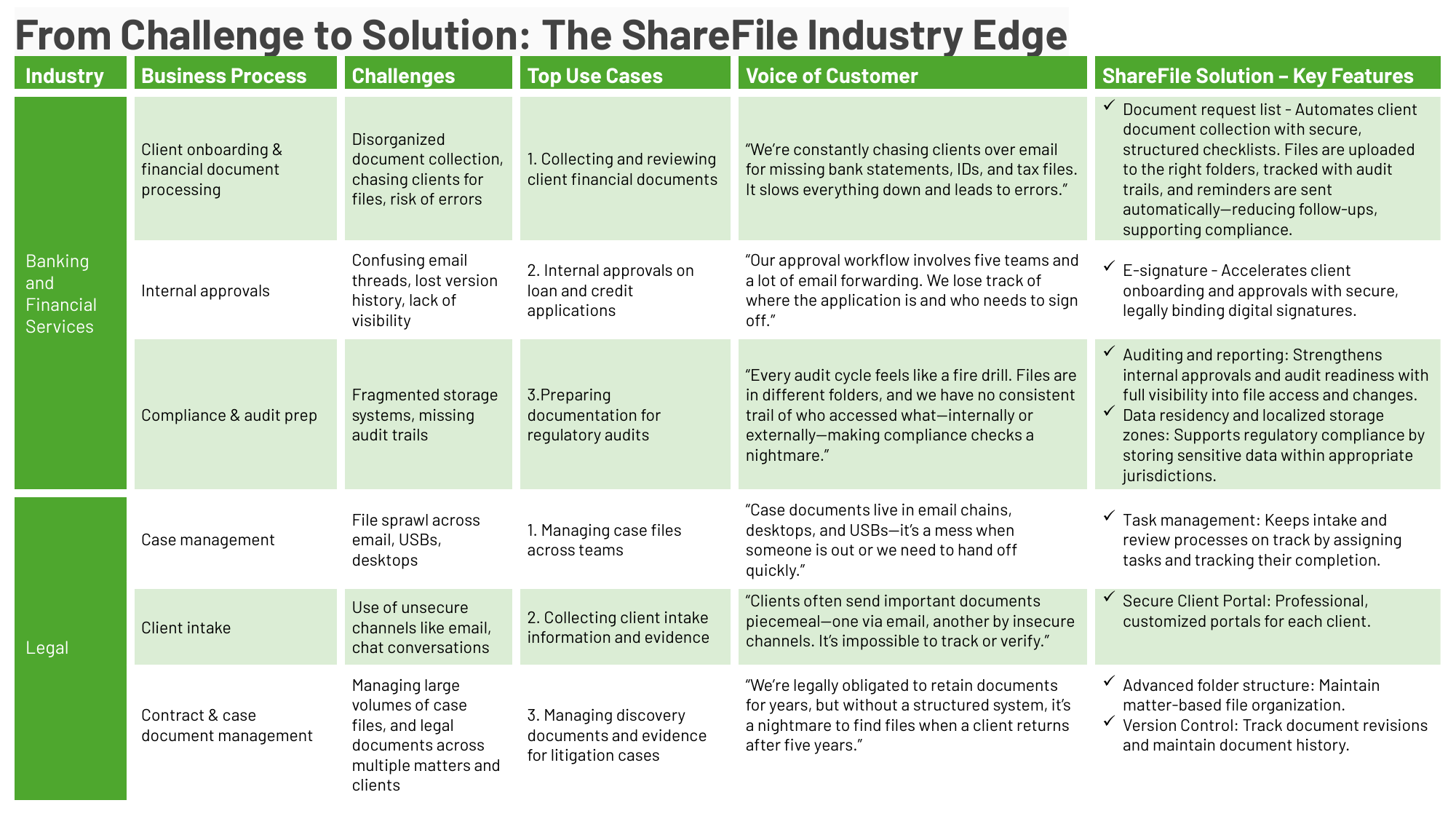

# From Challenge to Solution: The ShareFile Industry Edge
| Industry | Business Process | Challenges | Top Use Cases | Voice of Customer | ShareFile Solution – Key Features |
| --- | --- | --- | --- | --- | --- |
| Banking and Financial Services | Client onboarding & financial document processing | Disorganized document collection, chasing clients for files, risk of errors | 1. Collecting and reviewing client financial documents | “We’re constantly chasing clients over email for missing bank statements, IDs, and tax files. It slows everything down and leads to errors.” | Document request list - Automates client document collection with secure, structured checklists. Files are uploaded to the right folders, tracked with audit trails, and reminders are sent automatically—reducing follow-ups, supporting compliance. |
|  | Internal approvals | Confusing email threads, lost version history, lack of visibility | 2. Internal approvals on loan and credit applications | “Our approval workflow involves five teams and a lot of email forwarding. We lose track of where the application is and who needs to sign off.” | E-signature - Accelerates client onboarding and approvals with secure, legally binding digital signatures. |
|  | Compliance & audit prep | Fragmented storage systems, missing audit trails | 3.Preparing documentation for regulatory audits | “Every audit cycle feels like a fire drill. Files are in different folders, and we have no consistent trail of who accessed what—internally or externally—making compliance checks a nightmare.” | Auditing and reporting: Strengthens internal approvals and audit readiness with full visibility into file access and changes. Data residency and localized storage zones: Supports regulatory compliance by storing sensitive data within appropriate jurisdictions. |
| Legal | Case management | File sprawl across email, USBs, desktops | 1. Managing case files across teams | “Case documents live in email chains, desktops, and USBs—it’s a mess when someone is out or we need to hand off quickly.” | Task management: Keeps intake and review processes on track by assigning tasks and tracking their completion. |
|  | Client intake | Use of unsecure channels like email, chat conversations | 2. Collecting client intake information and evidence | “Clients often send important documents piecemeal—one via email, another by insecure channels. It’s impossible to track or verify.” | Secure Client Portal: Professional, customized portals for each client. |
|  | Contract & case document management | Managing large volumes of case files, and legal documents across multiple matters and clients | 3. Managing discovery documents and evidence for litigation cases | “We’re legally obligated to retain documents for years, but without a structured system, it’s a nightmare to find files when a client returns after five years.” | Advanced folder structure: Maintain matter-based file organization. Version Control: Track document revisions and maintain document history. |